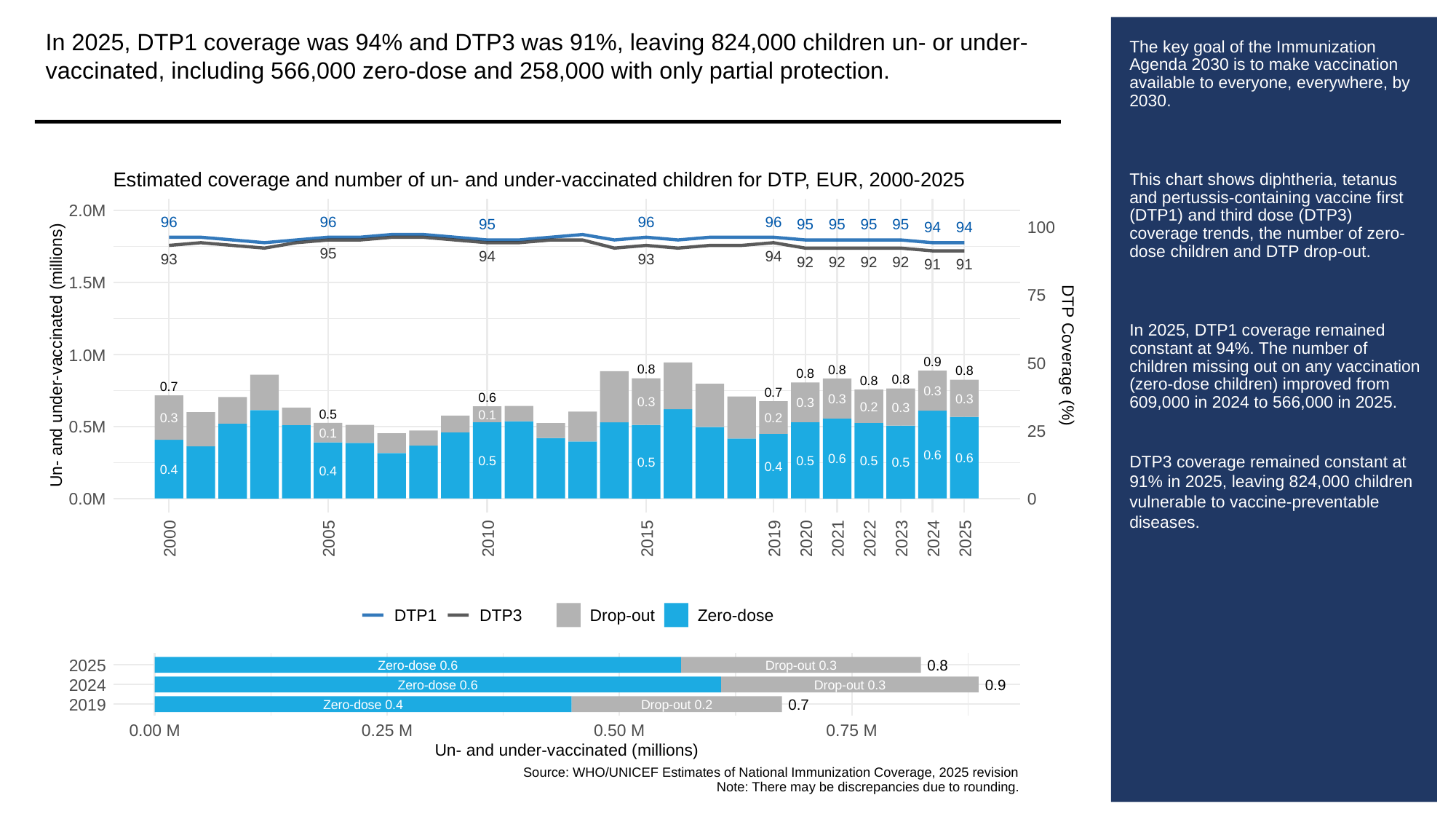

In 2025, DTP1 coverage was 94% and DTP3 was 91%, leaving 824,000 children un- or under-vaccinated, including 566,000 zero-dose and 258,000 with only partial protection.
# The key goal of the Immunization Agenda 2030 is to make vaccination available to everyone, everywhere, by 2030.

This chart shows diphtheria, tetanus and pertussis-containing vaccine first (DTP1) and third dose (DTP3) coverage trends, the number of zero-dose children and DTP drop-out.

In 2025, DTP1 coverage remained constant at 94%. The number of children missing out on any vaccination (zero-dose children) improved from 609,000 in 2024 to 566,000 in 2025.

DTP3 coverage remained constant at 91% in 2025, leaving 824,000 children vulnerable to vaccine-preventable diseases.

Estimated coverage and number of un- and under-vaccinated children for DTP, EUR, 2000-2025

2.0M

96
96
96
96
95
95
95
95
95
100
94
94

95
94
94
93
93
92
92
92
92
91
91
1.5M

75

1.0M
Un- and under-vaccinated (millions)
DTP Coverage (%)

50
0.9

0.8
0.8
0.8
0.8

0.8

0.8

0.7

0.3
0.7

0.6
0.3
0.3

0.3

0.3

0.2
0.3

0.5

0.1

0.2
0.3

0.5M

25

0.1

0.6

0.6
0.6
0.5
0.5
0.5
0.5
0.5
0.4

0.4
0.4
0.0M
0

2000
2005
2010
2015
2019
2020
2021
2022
2023
2024
2025

DTP1
DTP3
Drop-out
Zero-dose

2025
0.8
Zero-dose 0.6
Drop-out 0.3

2024
0.9
Zero-dose 0.6
Drop-out 0.3

2019
0.7
Zero-dose 0.4
Drop-out 0.2

0.00 M
0.25 M
0.50 M
0.75 M
Un- and under-vaccinated (millions)
Source: WHO/UNICEF Estimates of National Immunization Coverage, 2025 revision
Note: There may be discrepancies due to rounding.